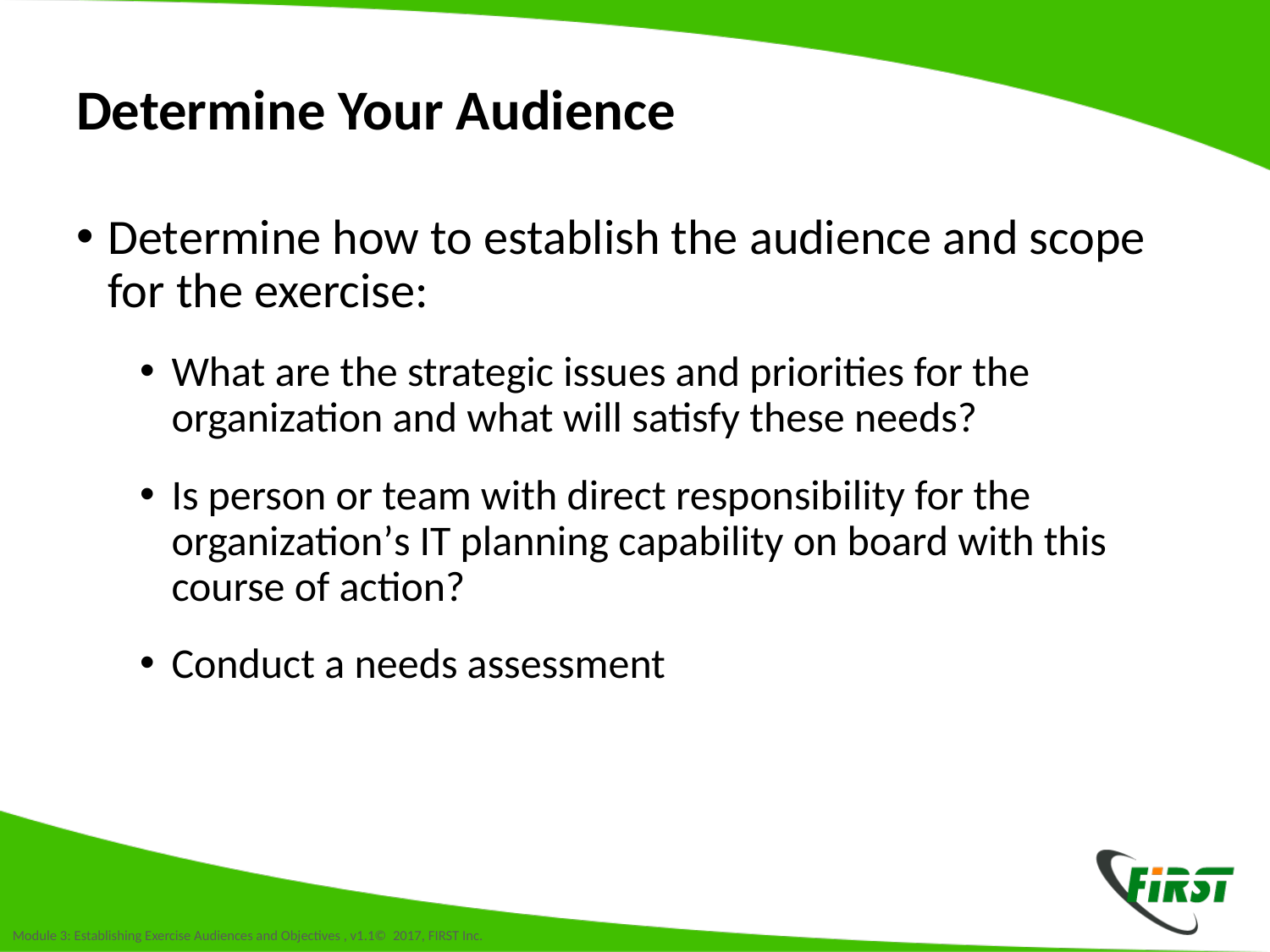

# Determine Your Audience
Determine how to establish the audience and scope for the exercise:
What are the strategic issues and priorities for the organization and what will satisfy these needs?
Is person or team with direct responsibility for the organization’s IT planning capability on board with this course of action?
Conduct a needs assessment